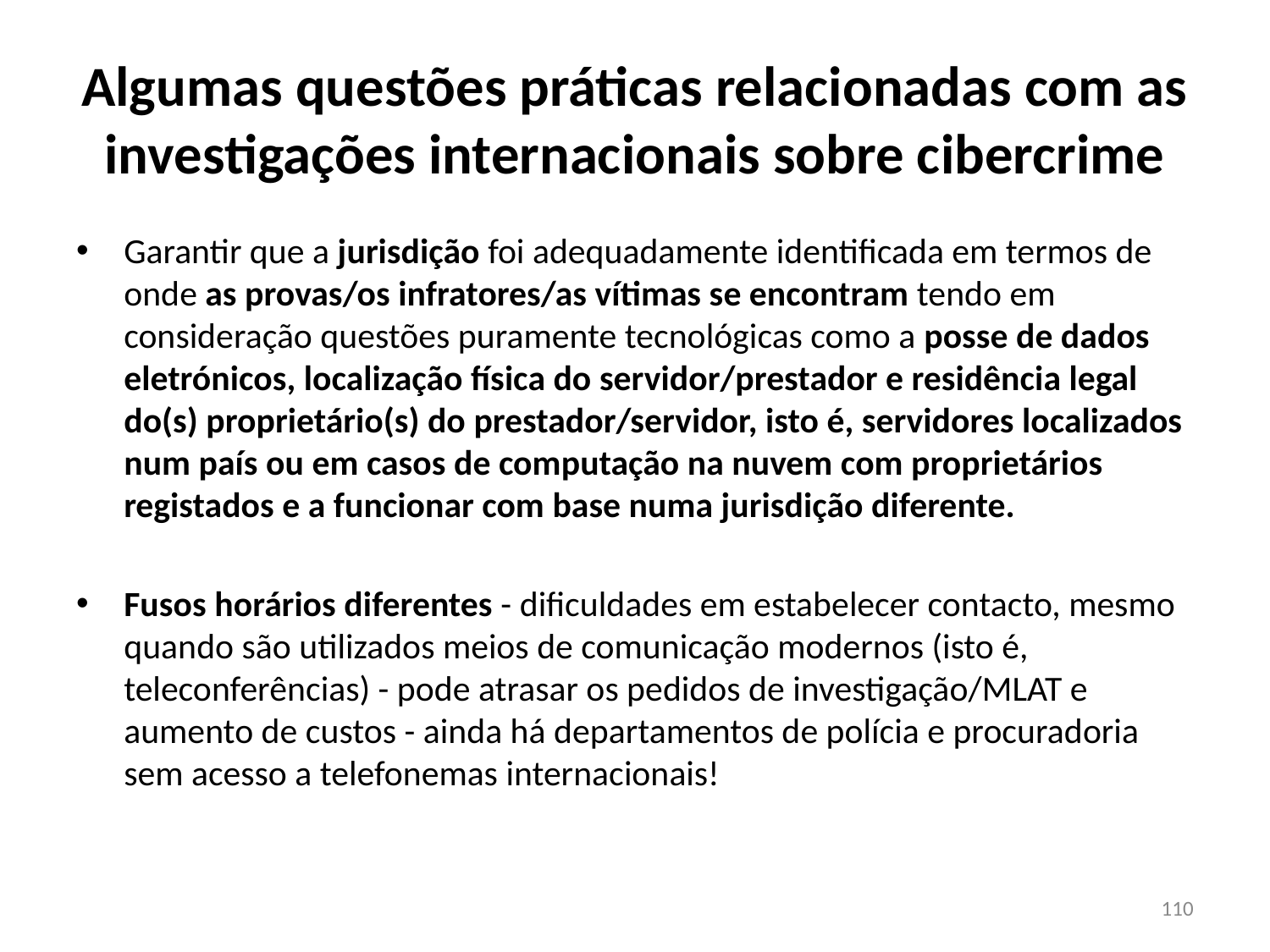

# Algumas questões práticas relacionadas com as investigações internacionais sobre cibercrime
Garantir que a jurisdição foi adequadamente identificada em termos de onde as provas/os infratores/as vítimas se encontram tendo em consideração questões puramente tecnológicas como a posse de dados eletrónicos, localização física do servidor/prestador e residência legal do(s) proprietário(s) do prestador/servidor, isto é, servidores localizados num país ou em casos de computação na nuvem com proprietários registados e a funcionar com base numa jurisdição diferente.

Fusos horários diferentes - dificuldades em estabelecer contacto, mesmo quando são utilizados meios de comunicação modernos (isto é, teleconferências) - pode atrasar os pedidos de investigação/MLAT e aumento de custos - ainda há departamentos de polícia e procuradoria sem acesso a telefonemas internacionais!
110